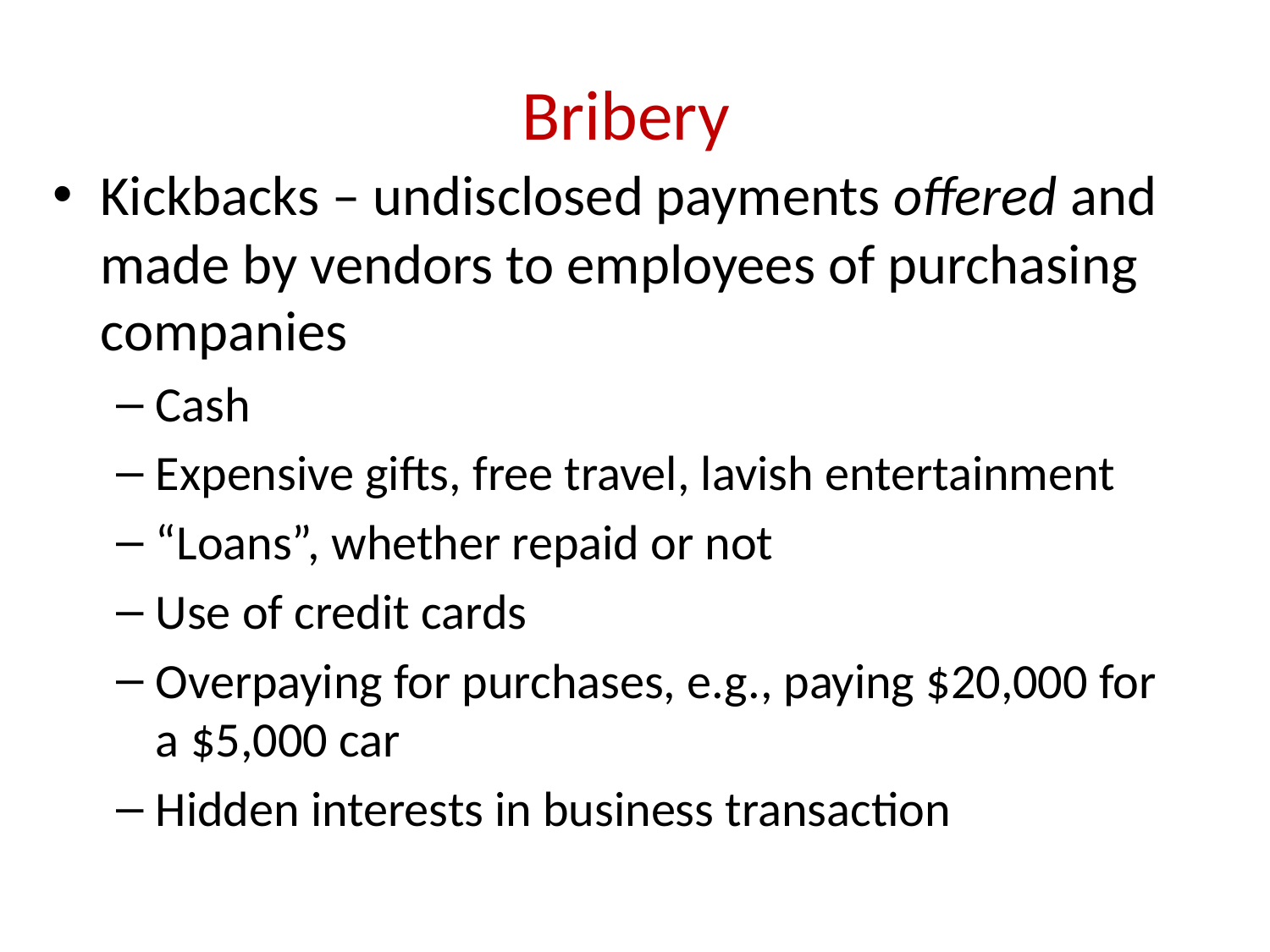

# Bribery
Kickbacks – undisclosed payments offered and made by vendors to employees of purchasing companies
Cash
Expensive gifts, free travel, lavish entertainment
“Loans”, whether repaid or not
Use of credit cards
Overpaying for purchases, e.g., paying $20,000 for a $5,000 car
Hidden interests in business transaction